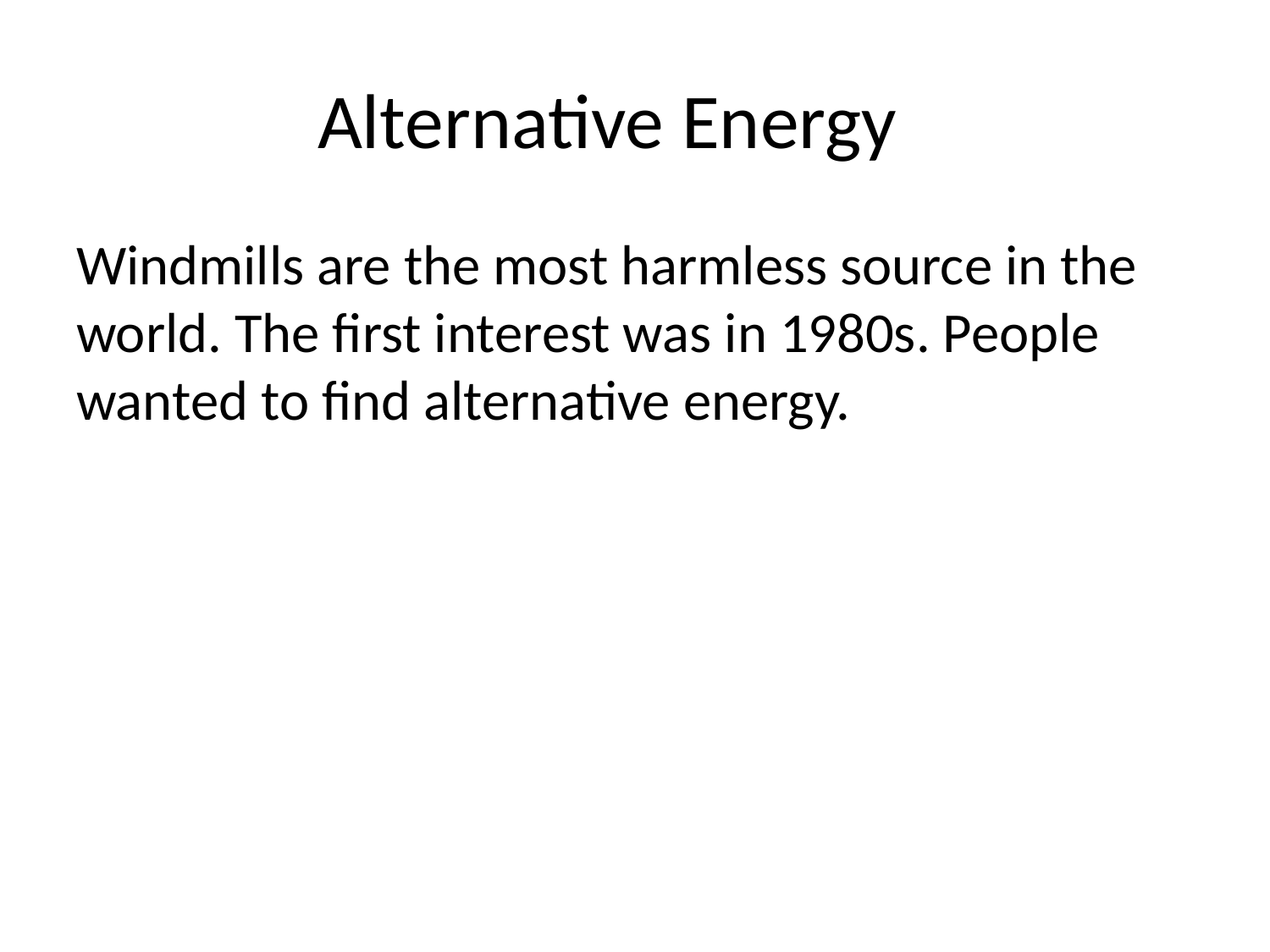

# Alternative Energy
Windmills are the most harmless source in the world. The first interest was in 1980s. People wanted to find alternative energy.